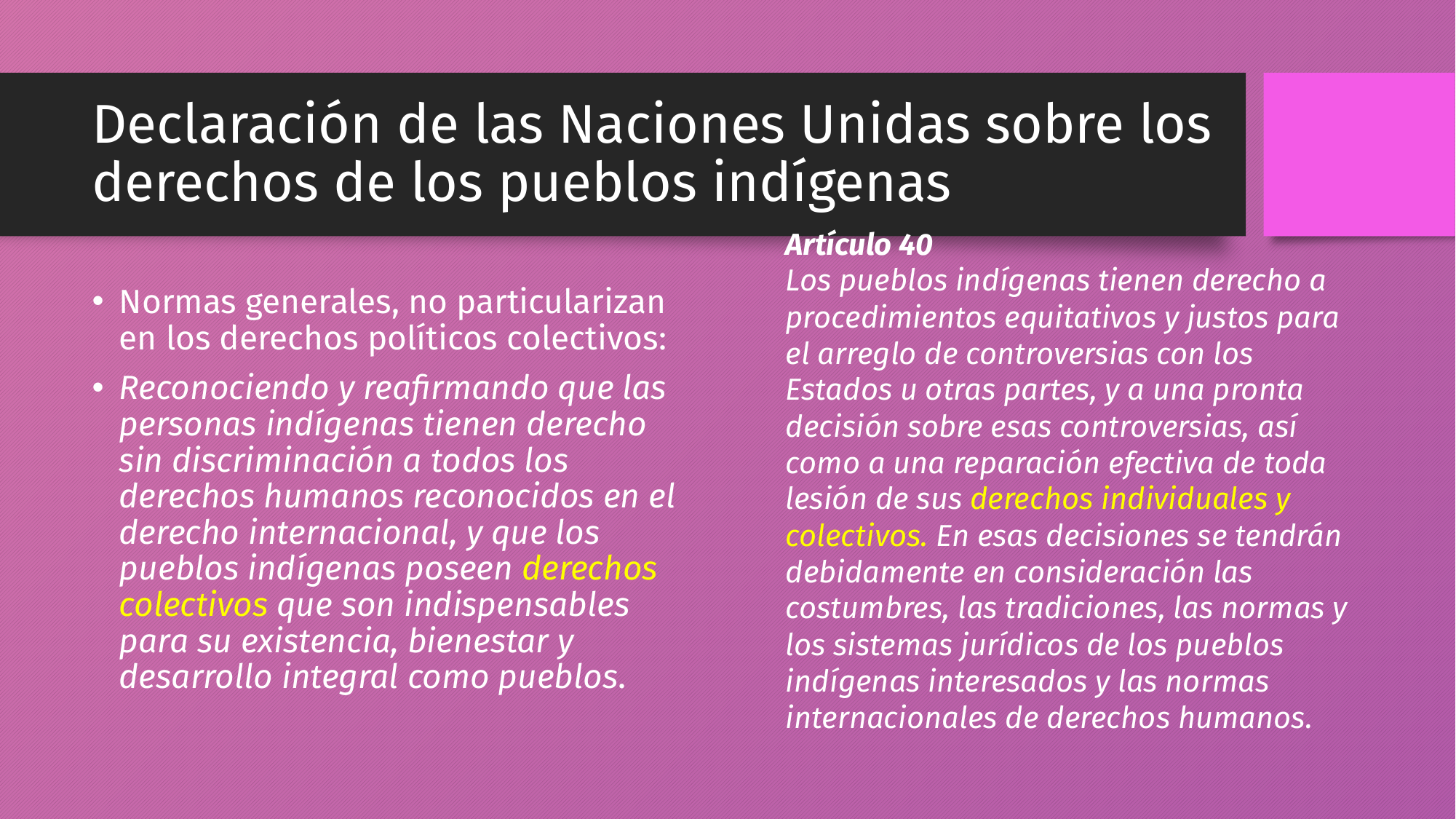

# Declaración de las Naciones Unidas sobre los derechos de los pueblos indígenas
Artículo 40
Los pueblos indígenas tienen derecho a procedimientos equitativos y justos para el arreglo de controversias con los Estados u otras partes, y a una pronta decisión sobre esas controversias, así como a una reparación efectiva de toda lesión de sus derechos individuales y colectivos. En esas decisiones se tendrán debidamente en consideración las costumbres, las tradiciones, las normas y los sistemas jurídicos de los pueblos indígenas interesados y las normas internacionales de derechos humanos.
Normas generales, no particularizan en los derechos políticos colectivos:
Reconociendo y reafirmando que las personas indígenas tienen derecho sin discriminación a todos los derechos humanos reconocidos en el derecho internacional, y que los pueblos indígenas poseen derechos colectivos que son indispensables para su existencia, bienestar y desarrollo integral como pueblos.